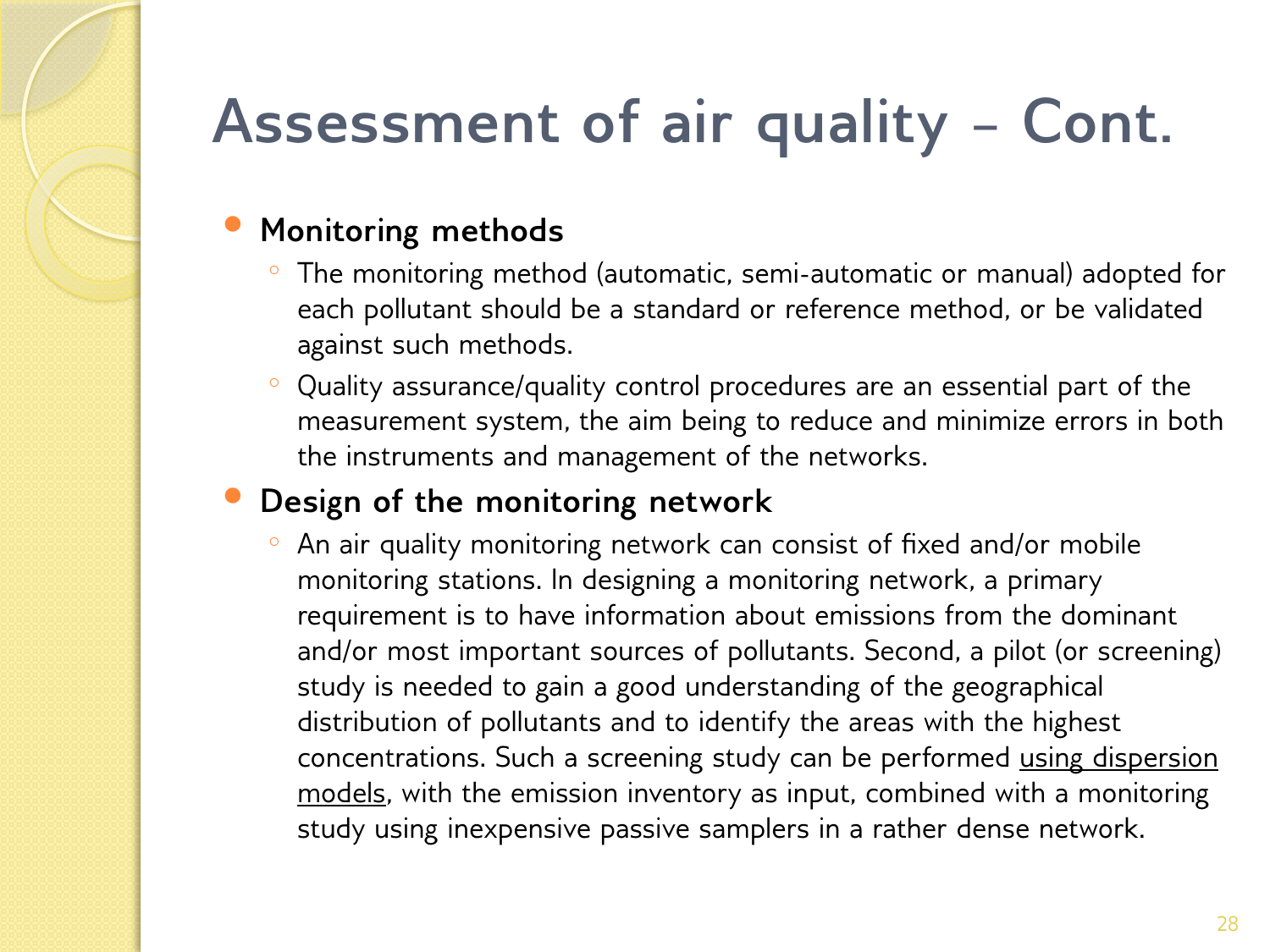

# Assessment of air quality – Cont.
Monitoring methods
The monitoring method (automatic, semi-automatic or manual) adopted for each pollutant should be a standard or reference method, or be validated against such methods.
Quality assurance/quality control procedures are an essential part of the measurement system, the aim being to reduce and minimize errors in both the instruments and management of the networks.
Design of the monitoring network
An air quality monitoring network can consist of fixed and/or mobile monitoring stations. In designing a monitoring network, a primary requirement is to have information about emissions from the dominant and/or most important sources of pollutants. Second, a pilot (or screening) study is needed to gain a good understanding of the geographical distribution of pollutants and to identify the areas with the highest concentrations. Such a screening study can be performed using dispersion models, with the emission inventory as input, combined with a monitoring study using inexpensive passive samplers in a rather dense network.
28